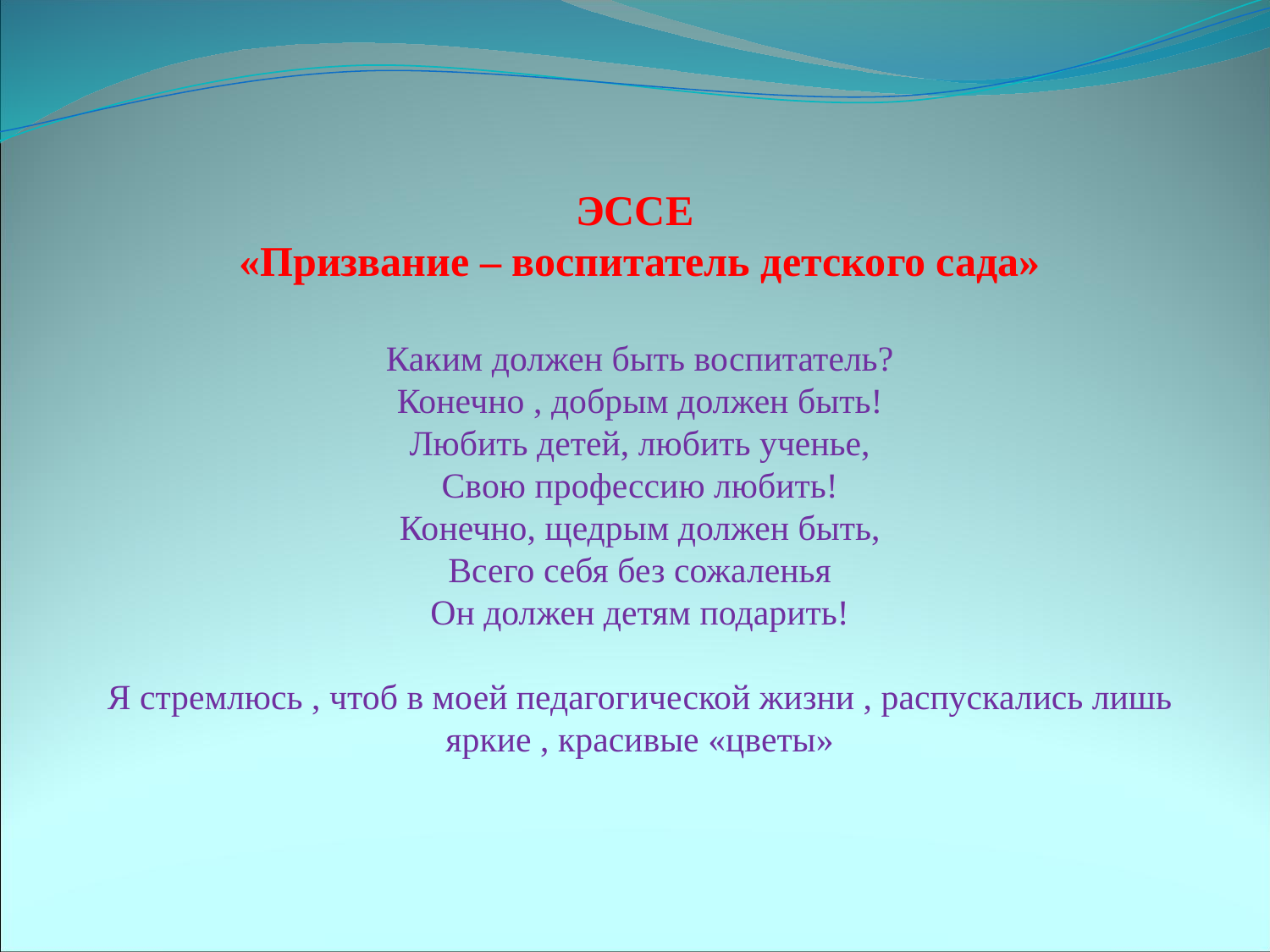

ЭССЕ
«Призвание – воспитатель детского сада»

Каким должен быть воспитатель?
Конечно , добрым должен быть!
Любить детей, любить ученье,
Свою профессию любить!
Конечно, щедрым должен быть,
Всего себя без сожаленья
Он должен детям подарить!

Я стремлюсь , чтоб в моей педагогической жизни , распускались лишь яркие , красивые «цветы»